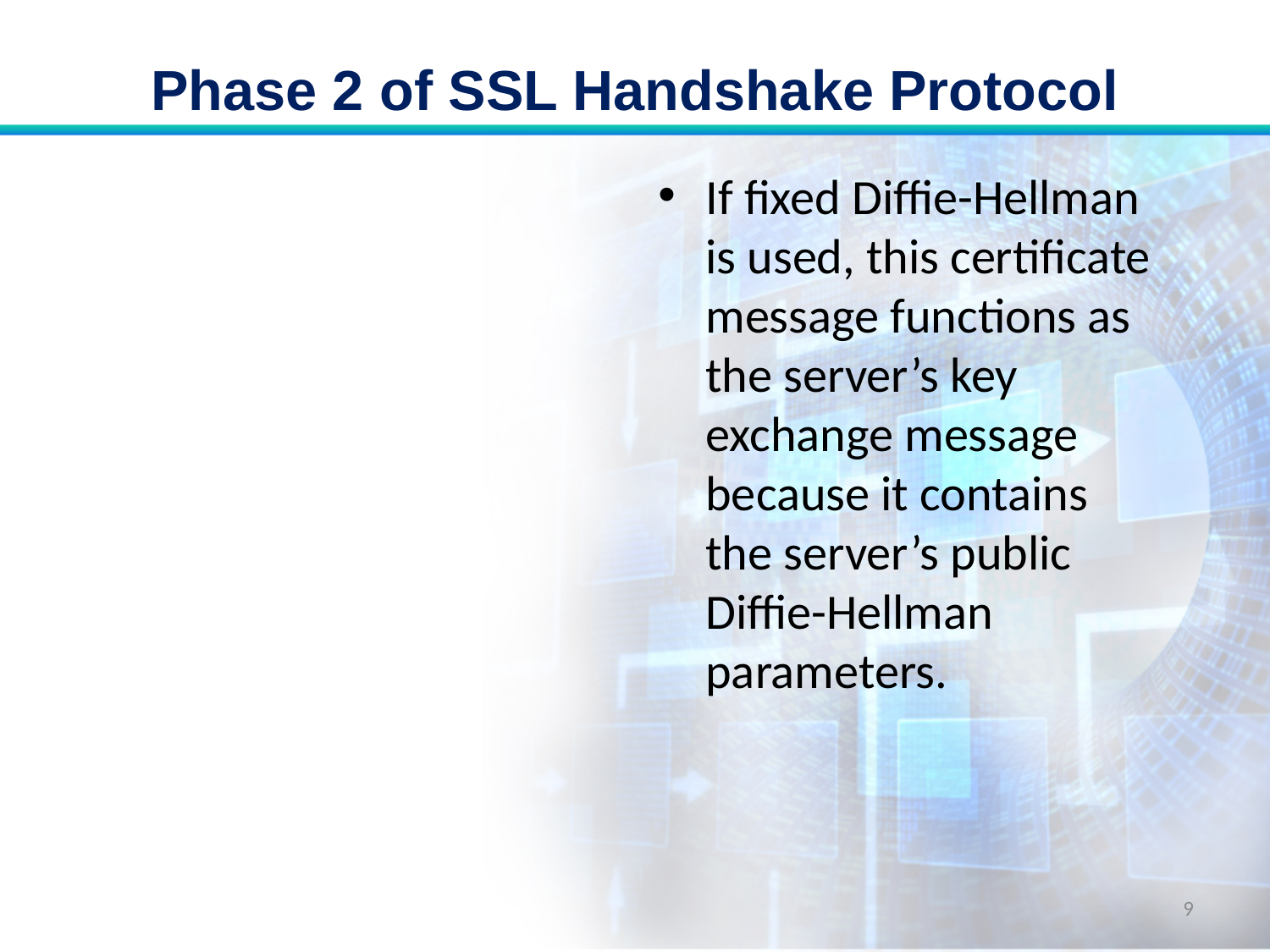

# Phase 2 of SSL Handshake Protocol
If fixed Diffie-Hellman is used, this certificate message functions as the server’s key exchange message because it contains the server’s public Diffie-Hellman parameters.
9